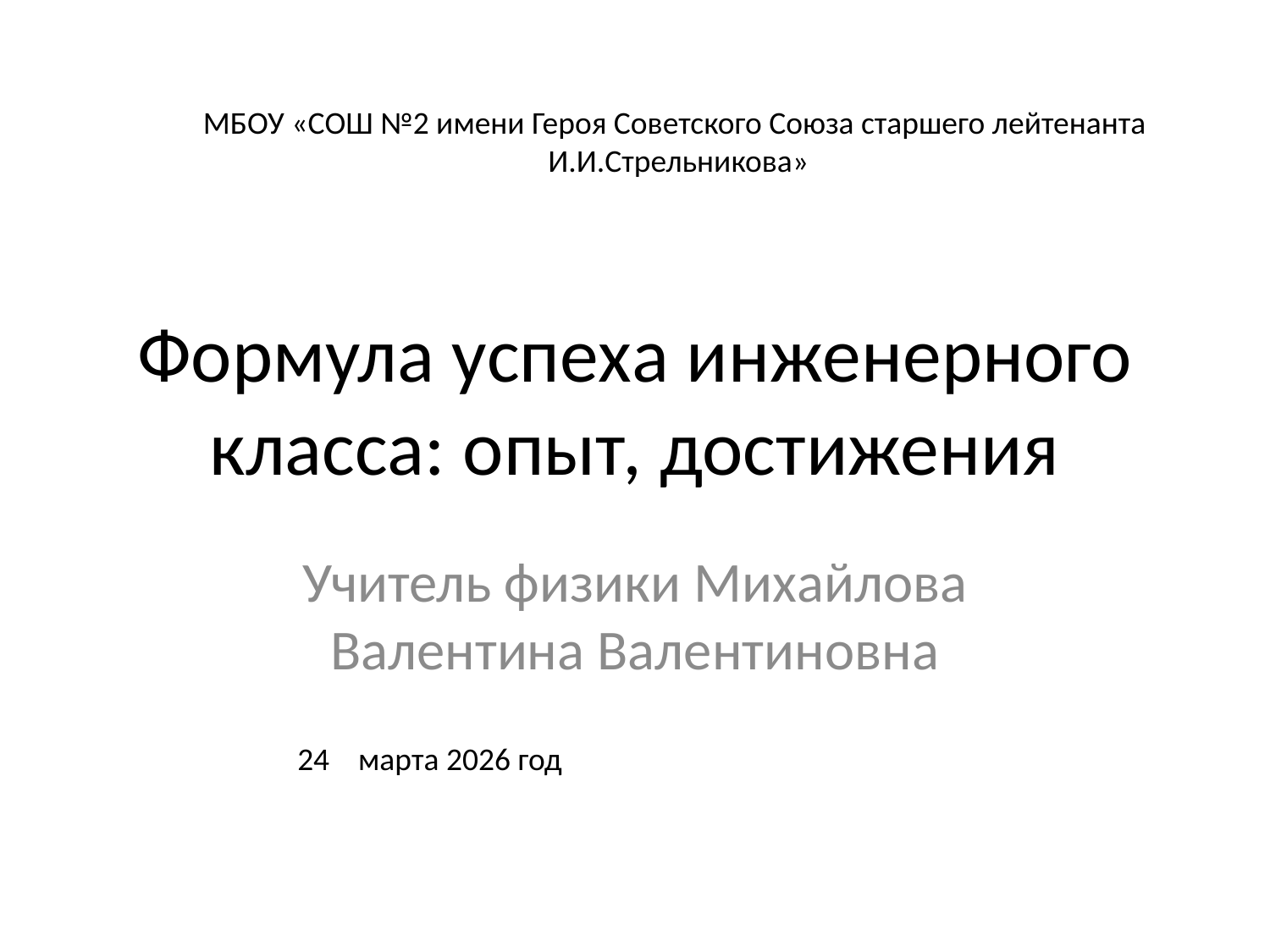

МБОУ «СОШ №2 имени Героя Советского Союза старшего лейтенанта
 И.И.Стрельникова»
# Формула успеха инженерного класса: опыт, достижения
Учитель физики Михайлова Валентина Валентиновна

24    марта 2026 год